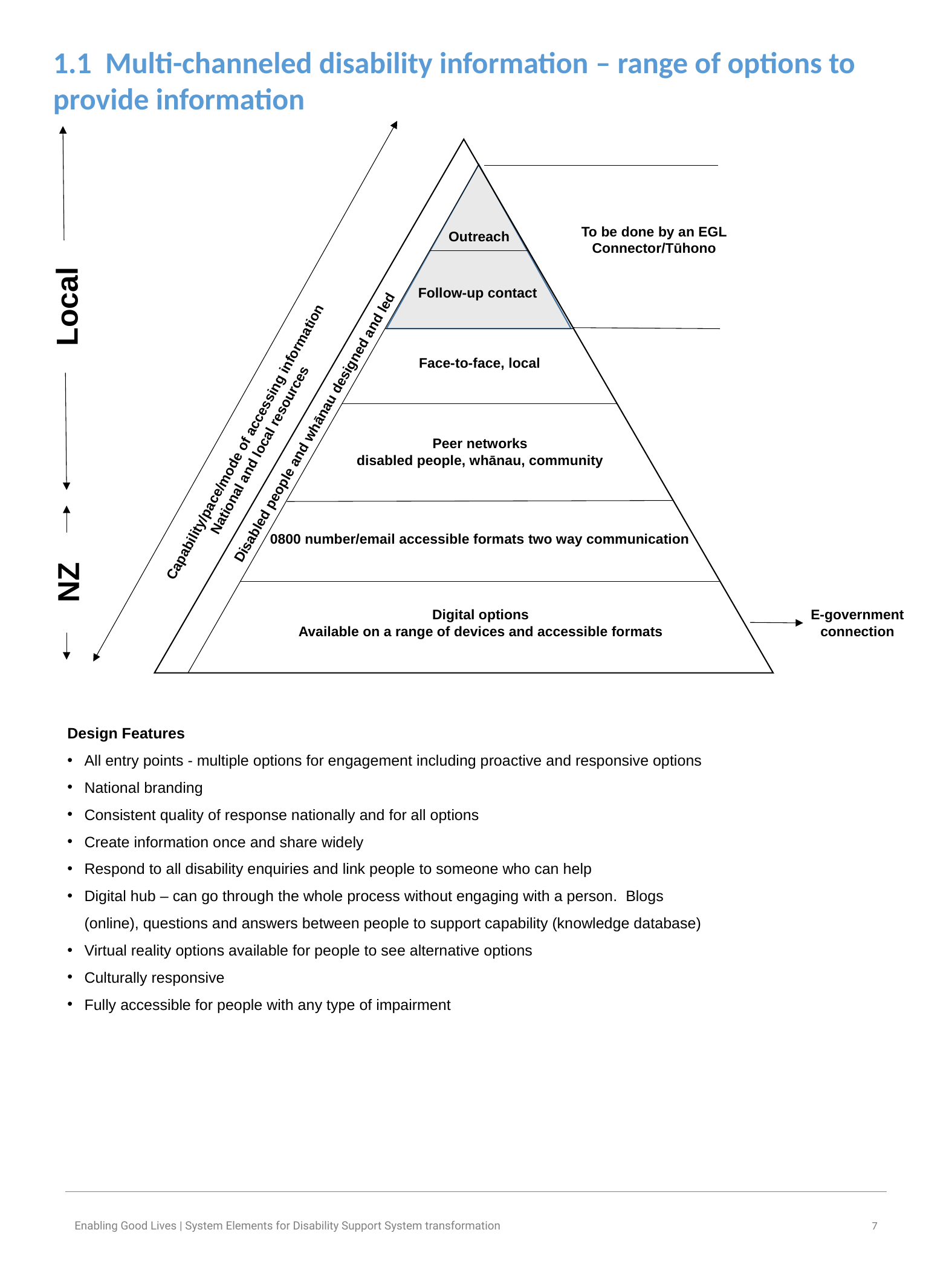

1.1  Multi-channeled disability information – range of options to provide information

Local
NZ

Outreach
Follow-up contact
Face-to-face, local
Disabled people and whānau designed and led
Capability/pace/mode of accessing information
National and local resources
Peer networks
disabled people, whānau, community
0800 number/email accessible formats two way communication
Digital options
Available on a range of devices and accessible formats

To be done by an EGL Connector/Tūhono
E-government connection
Design Features
All entry points - multiple options for engagement including proactive and responsive options
National branding
Consistent quality of response nationally and for all options
Create information once and share widely
Respond to all disability enquiries and link people to someone who can help
Digital hub – can go through the whole process without engaging with a person.  Blogs (online), questions and answers between people to support capability (knowledge database)
Virtual reality options available for people to see alternative options
Culturally responsive
Fully accessible for people with any type of impairment

7
Enabling Good Lives | System Elements for Disability Support System transformation